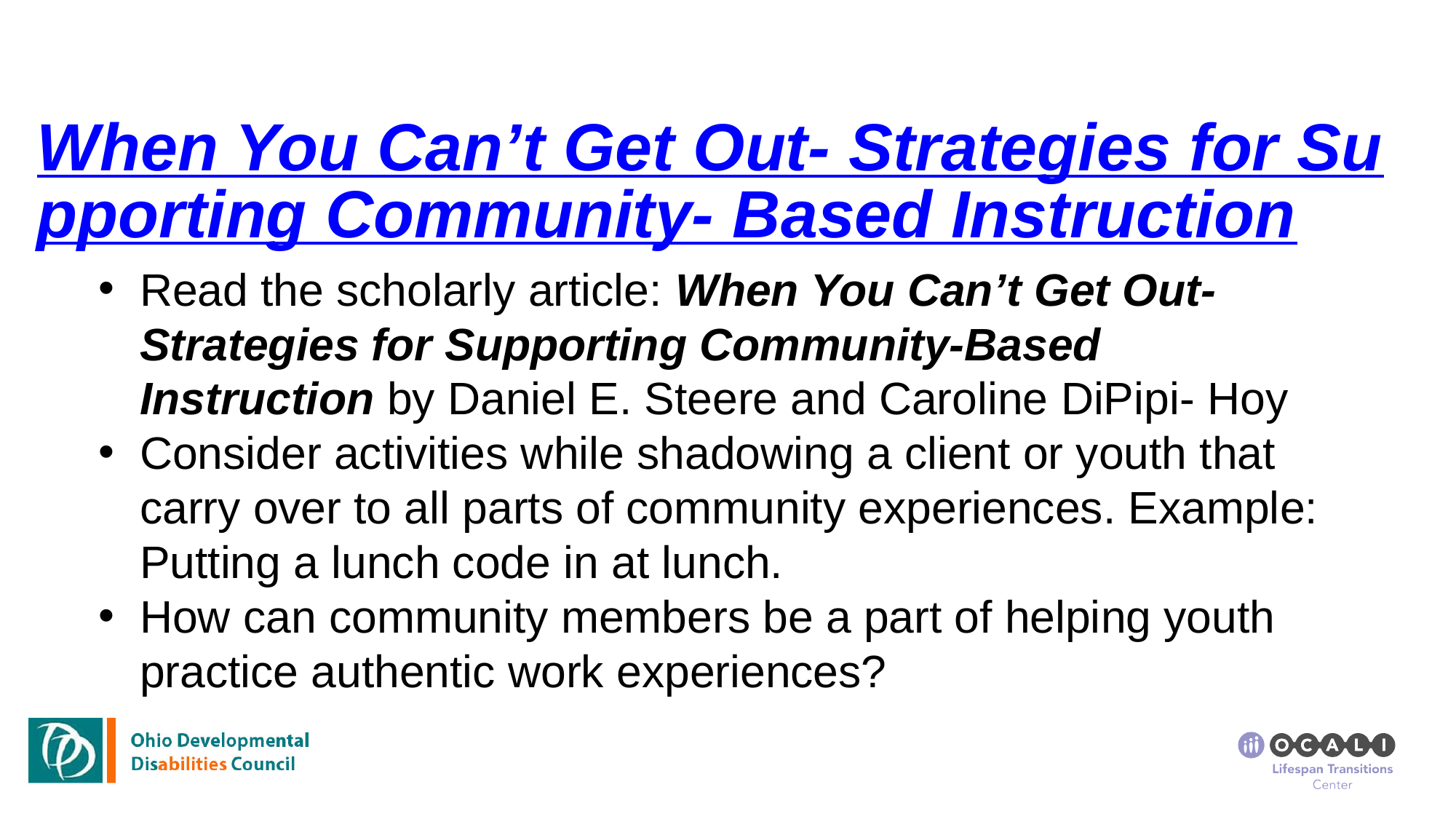

# When You Can’t Get Out- Strategies for Supporting Community- Based Instruction
Read the scholarly article: When You Can’t Get Out- Strategies for Supporting Community-Based Instruction by Daniel E. Steere and Caroline DiPipi- Hoy
Consider activities while shadowing a client or youth that carry over to all parts of community experiences. Example: Putting a lunch code in at lunch.
How can community members be a part of helping youth practice authentic work experiences?